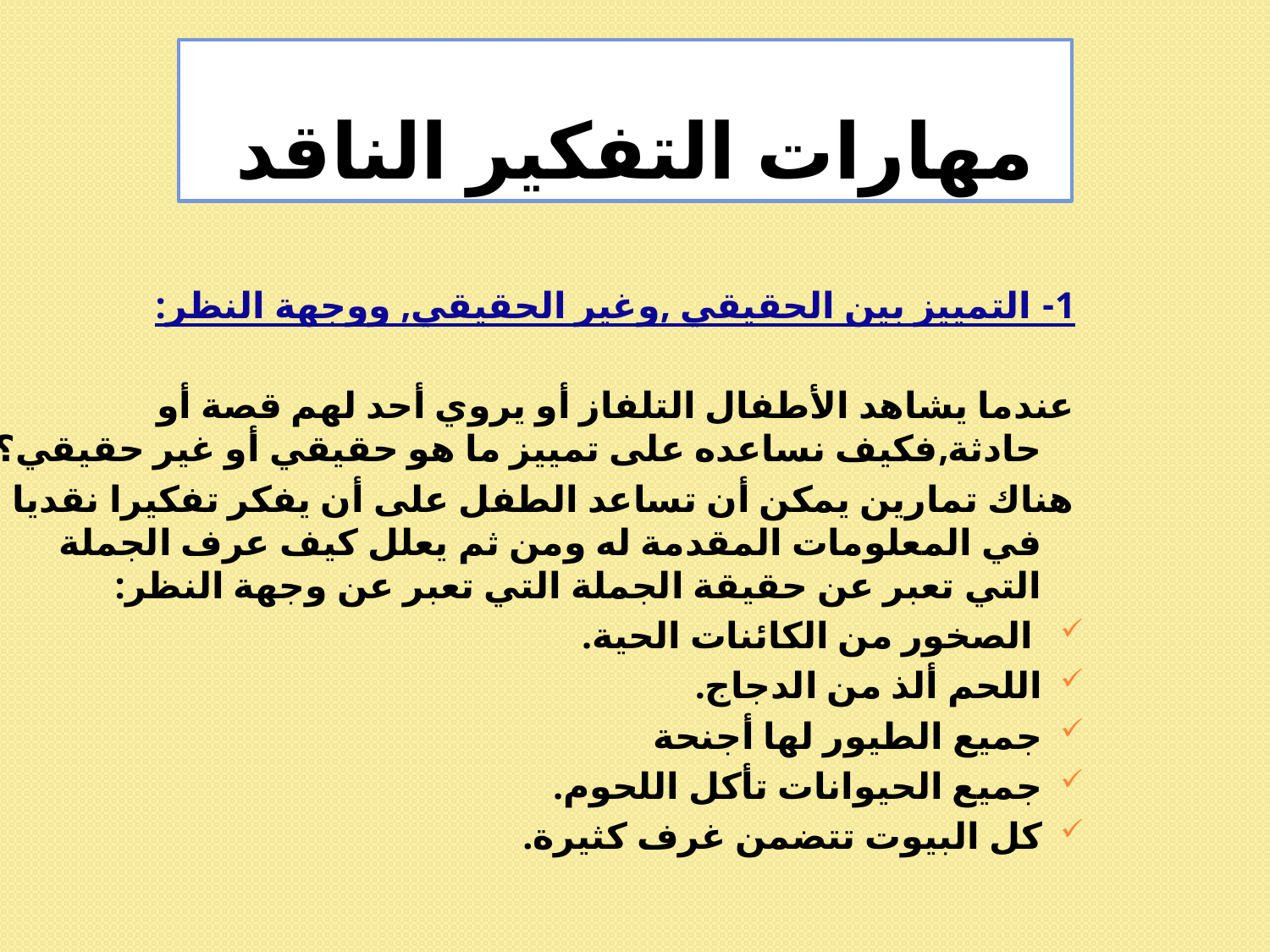

# مهارات التفكير الناقد
1- التمييز بين الحقيقي ,وغير الحقيقي, ووجهة النظر:

عندما يشاهد الأطفال التلفاز أو يروي أحد لهم قصة أو حادثة,فكيف نساعده على تمييز ما هو حقيقي أو غير حقيقي؟
هناك تمارين يمكن أن تساعد الطفل على أن يفكر تفكيرا نقديا في المعلومات المقدمة له ومن ثم يعلل كيف عرف الجملة التي تعبر عن حقيقة الجملة التي تعبر عن وجهة النظر:
 الصخور من الكائنات الحية.
اللحم ألذ من الدجاج.
جميع الطيور لها أجنحة
جميع الحيوانات تأكل اللحوم.
كل البيوت تتضمن غرف كثيرة.